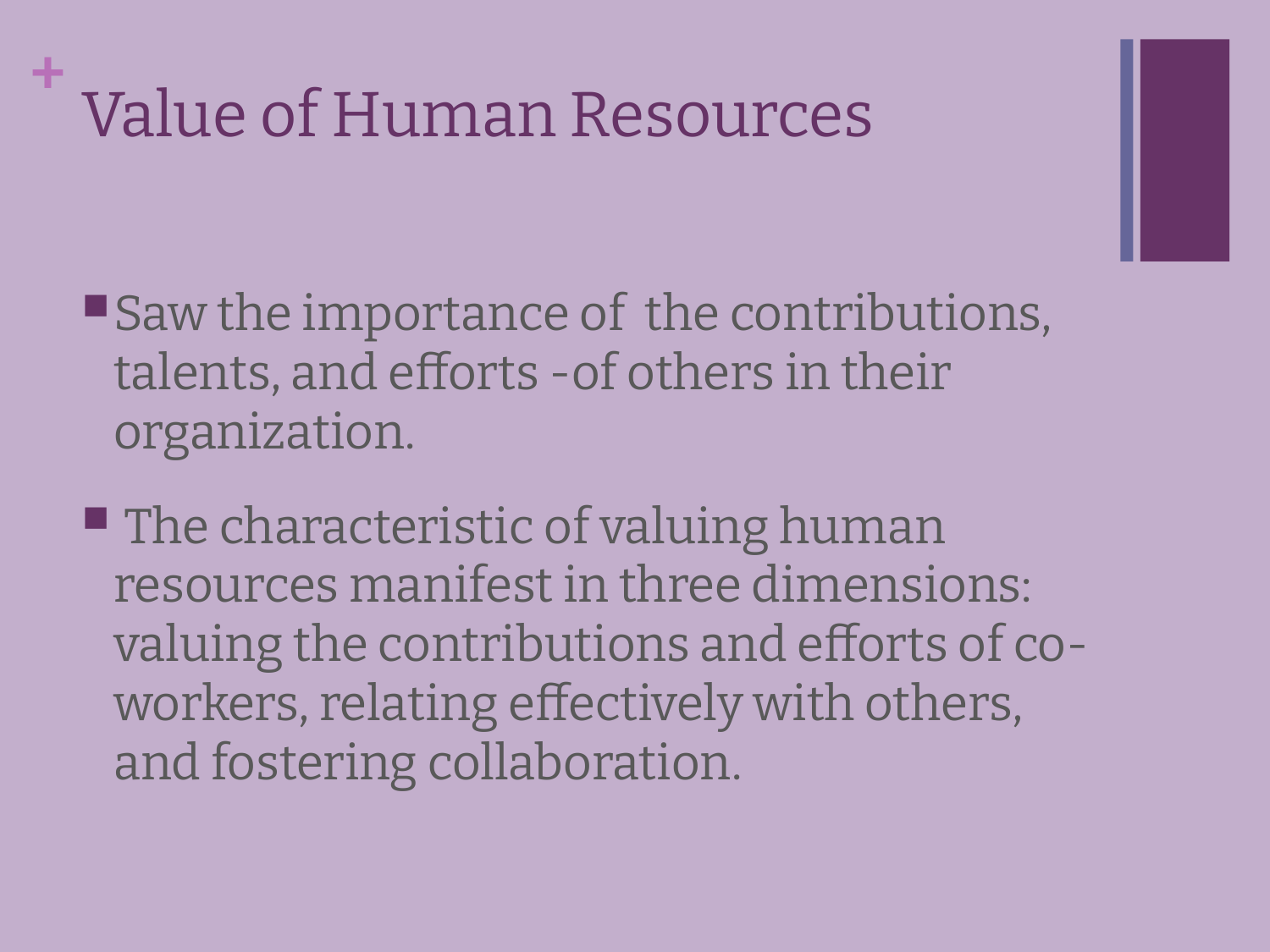

# Value of Human Resources
Saw the importance of  the contributions, talents, and efforts -of others in their organization.
 The characteristic of valuing human resources manifest in three dimensions: valuing the contributions and efforts of co-workers, relating effectively with others, and fostering collaboration.